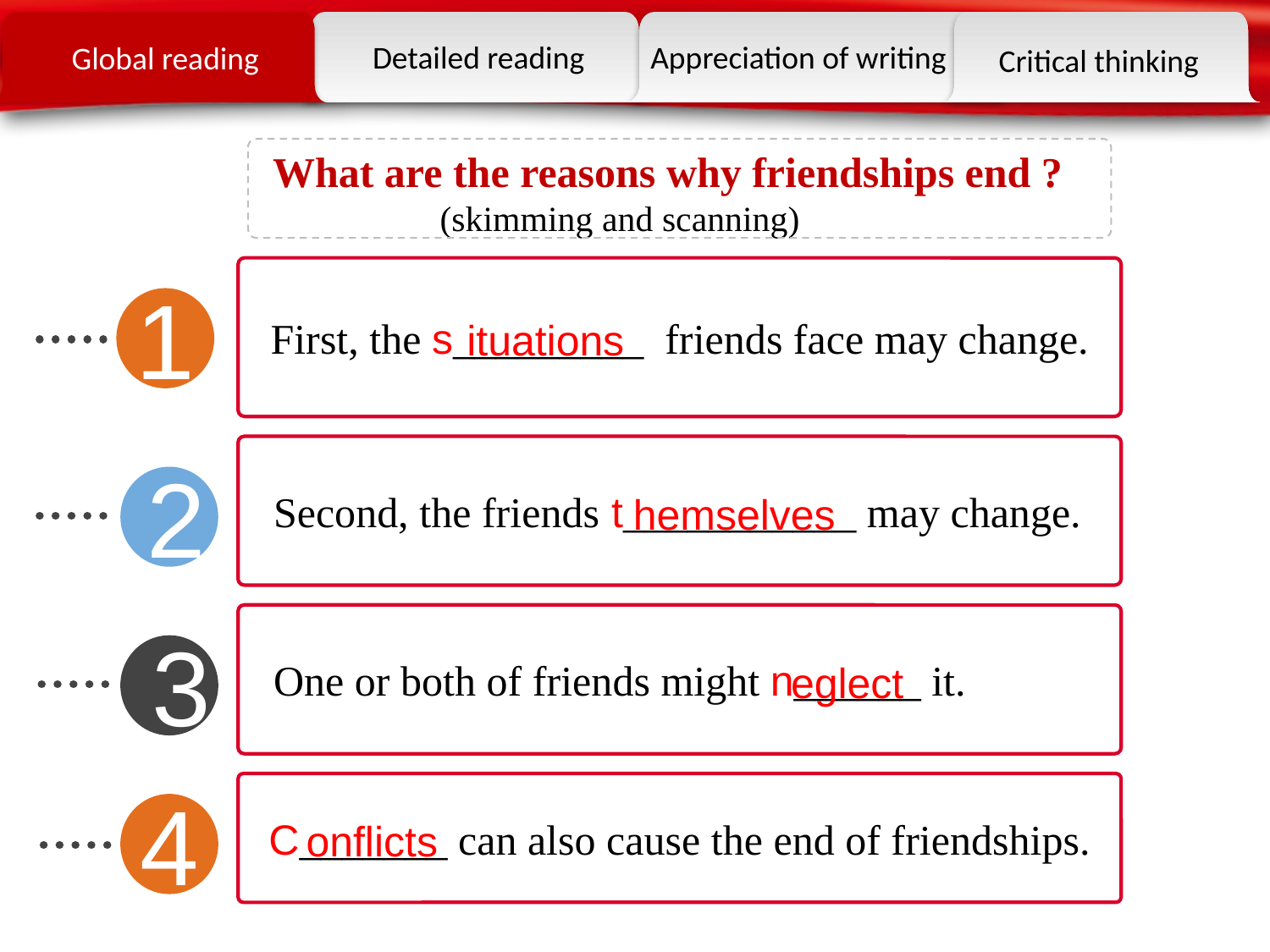

Detailed reading
Appreciation of writing

Critical thinking
Global reading
         What are the reasons why friendships end ?
(skimming and scanning)

1
 First, the s_________  friends face may change.
1

ituations
  Second, the friends t___________ may change.
2

hemselves
  One or both of friends might n______ it.
3

eglect
4

C_______ can also cause the end of friendships.
onflicts